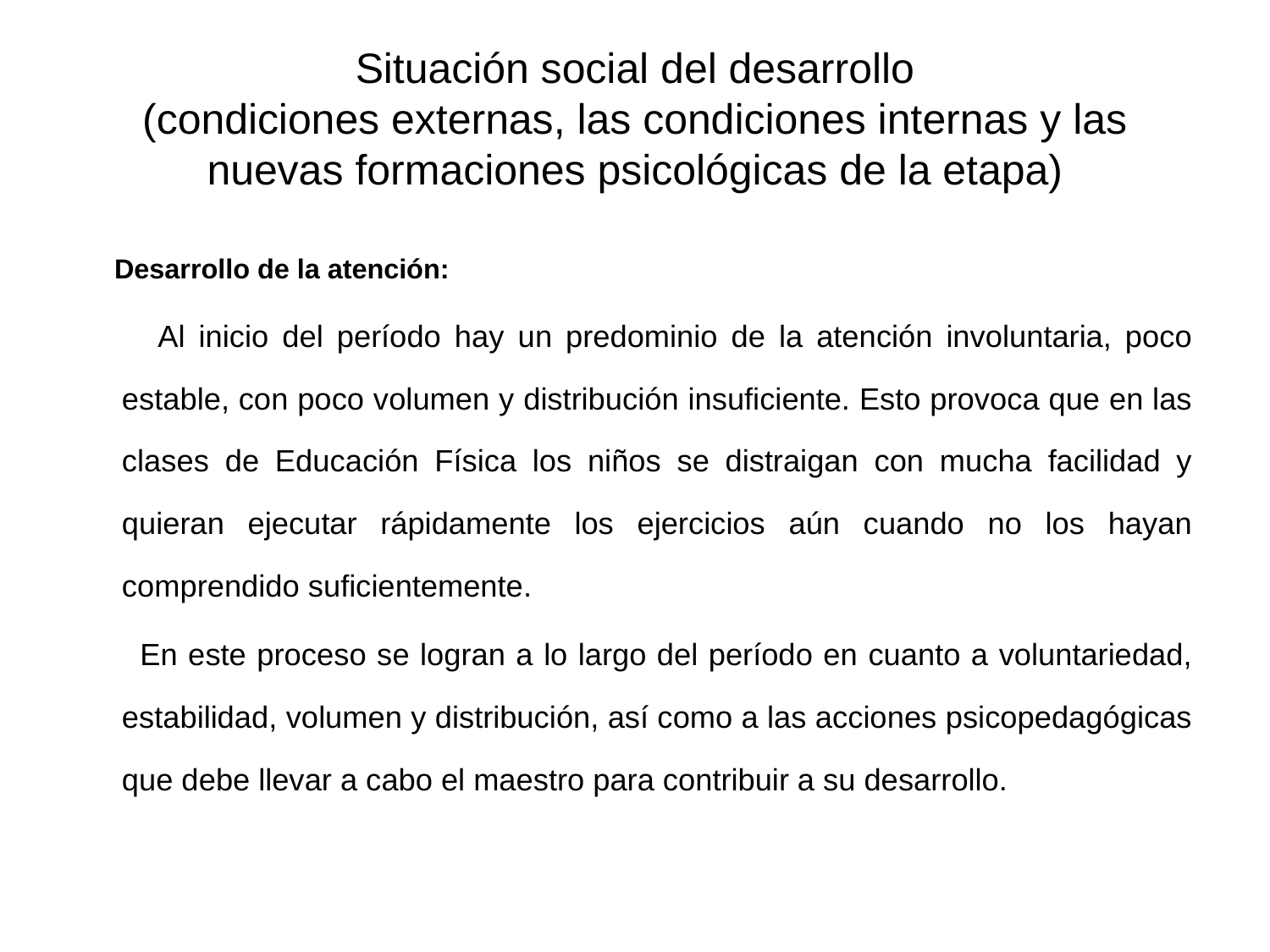

# Situación social del desarrollo (condiciones externas, las condiciones internas y las nuevas formaciones psicológicas de la etapa)
     Desarrollo de la atención:
      Al inicio del período hay un predominio de la atención involuntaria, poco estable, con poco volumen y distribución insuficiente. Esto provoca que en las clases de Educación Física los niños se distraigan con mucha facilidad y quieran ejecutar rápidamente los ejercicios aún cuando no los hayan comprendido suficientemente.
      En este proceso se logran a lo largo del período en cuanto a voluntariedad, estabilidad, volumen y distribución, así como a las acciones psicopedagógicas que debe llevar a cabo el maestro para contribuir a su desarrollo.